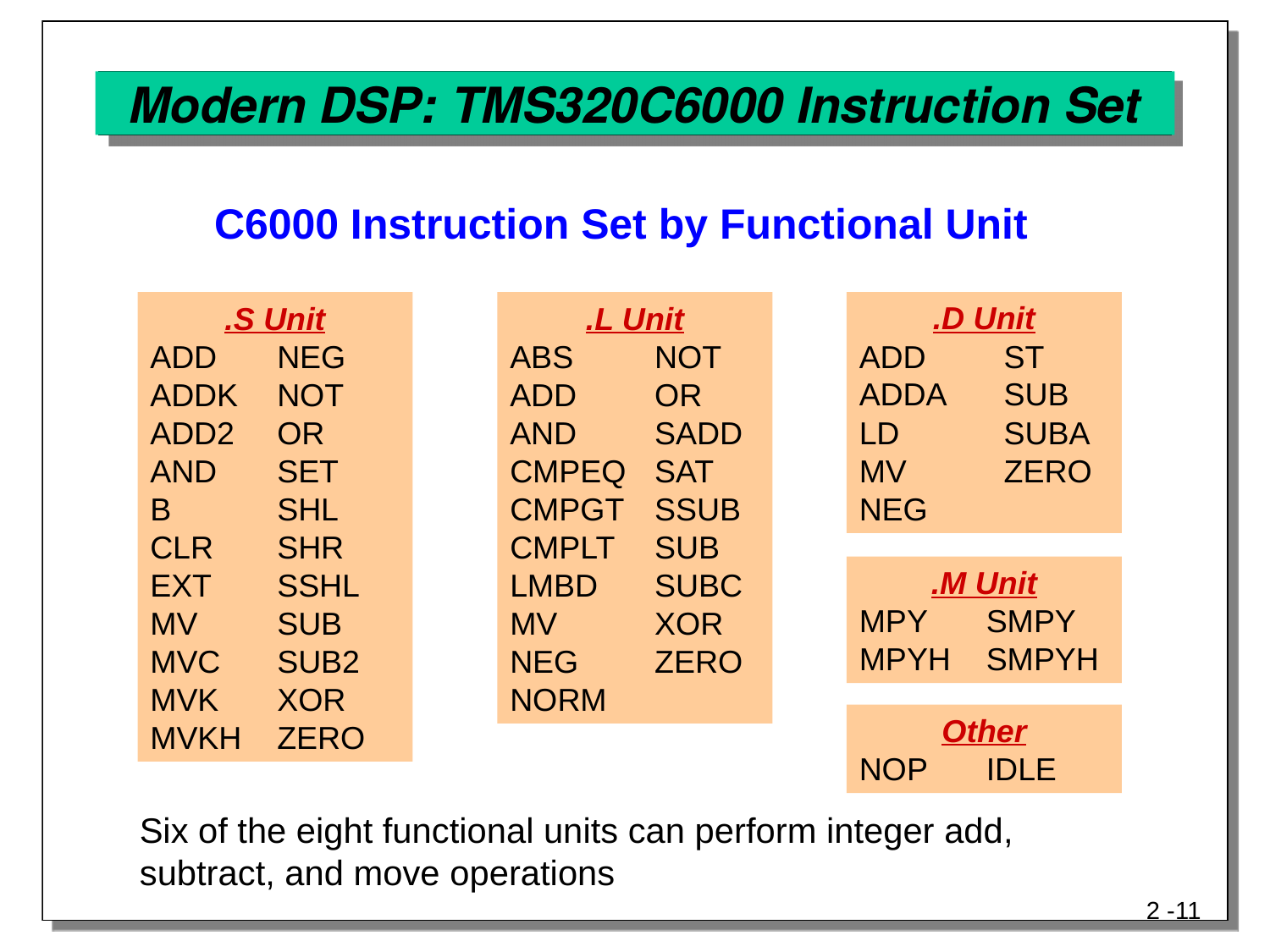

# Modern DSP: TMS320C6000 Instruction Set
C6000 Instruction Set by Functional Unit
.S Unit
ADD	NEG
ADDK	NOT
ADD2	OR
AND	SET
B	SHL
CLR	SHR
EXT	SSHL
MV	SUB
MVC	SUB2
MVK	XOR
MVKH	ZERO
.L Unit
ABS	  NOT
ADD	  OR
AND	  SADD
CMPEQ	  SAT
CMPGT	  SSUB
CMPLT	  SUB
LMBD	  SUBC
MV	  XOR
NEG	  ZERO
NORM
.D Unit
ADD	  ST
ADDA	  SUB
LD	  SUBA
MV	  ZERO
NEG
.M Unit
MPY	SMPY
MPYH	SMPYH
Other
NOP	IDLE
Six of the eight functional units can perform integer add, subtract, and move operations